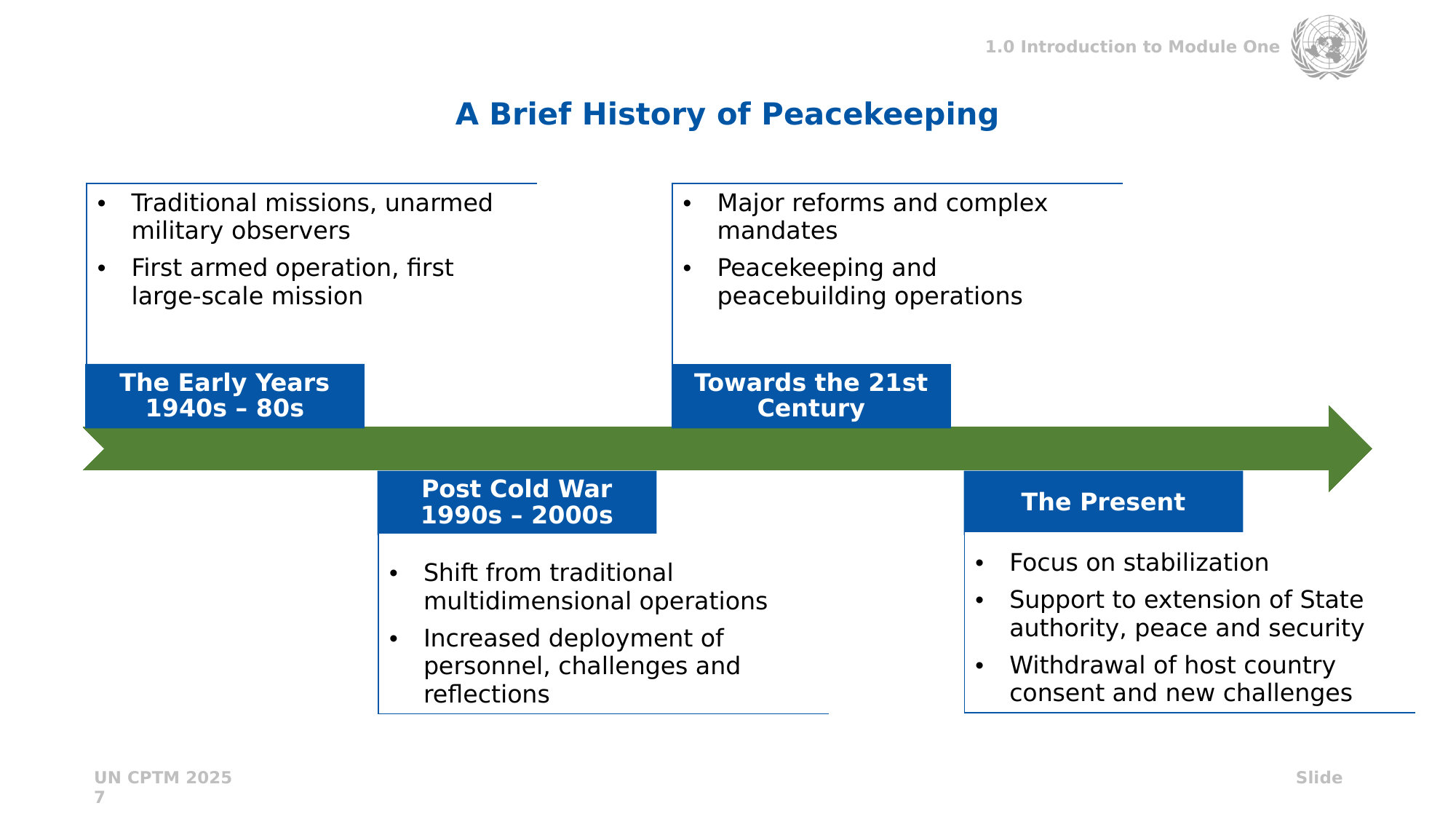

A Brief History of Peacekeeping
| Major reforms and complex mandates Peacekeeping and peacebuilding operations |
| --- |
| Traditional missions, unarmed military observers First armed operation, first large-scale mission |
| --- |

The Early Years 1940s – 80s
Post Cold War 1990s – 2000s
Towards the 21st Century
The Present
| Focus on stabilization Support to extension of State authority, peace and security Withdrawal of host country consent and new challenges |
| --- |
| Shift from traditional multidimensional operations Increased deployment of personnel, challenges and  reflections |
| --- |